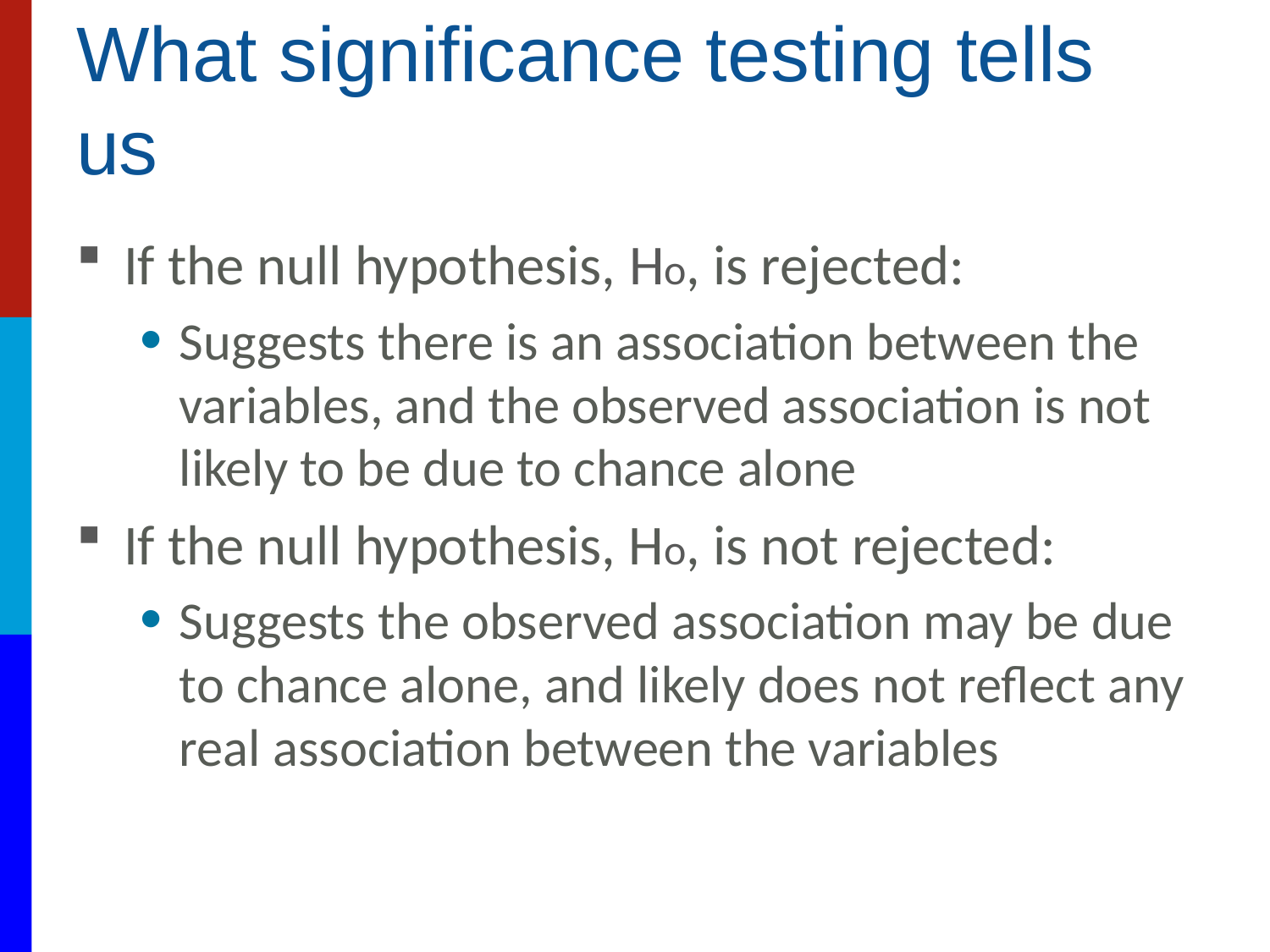

# What significance testing tells us
If the null hypothesis, Ho, is rejected:
Suggests there is an association between the variables, and the observed association is not likely to be due to chance alone
If the null hypothesis, Ho, is not rejected:
Suggests the observed association may be due to chance alone, and likely does not reflect any real association between the variables